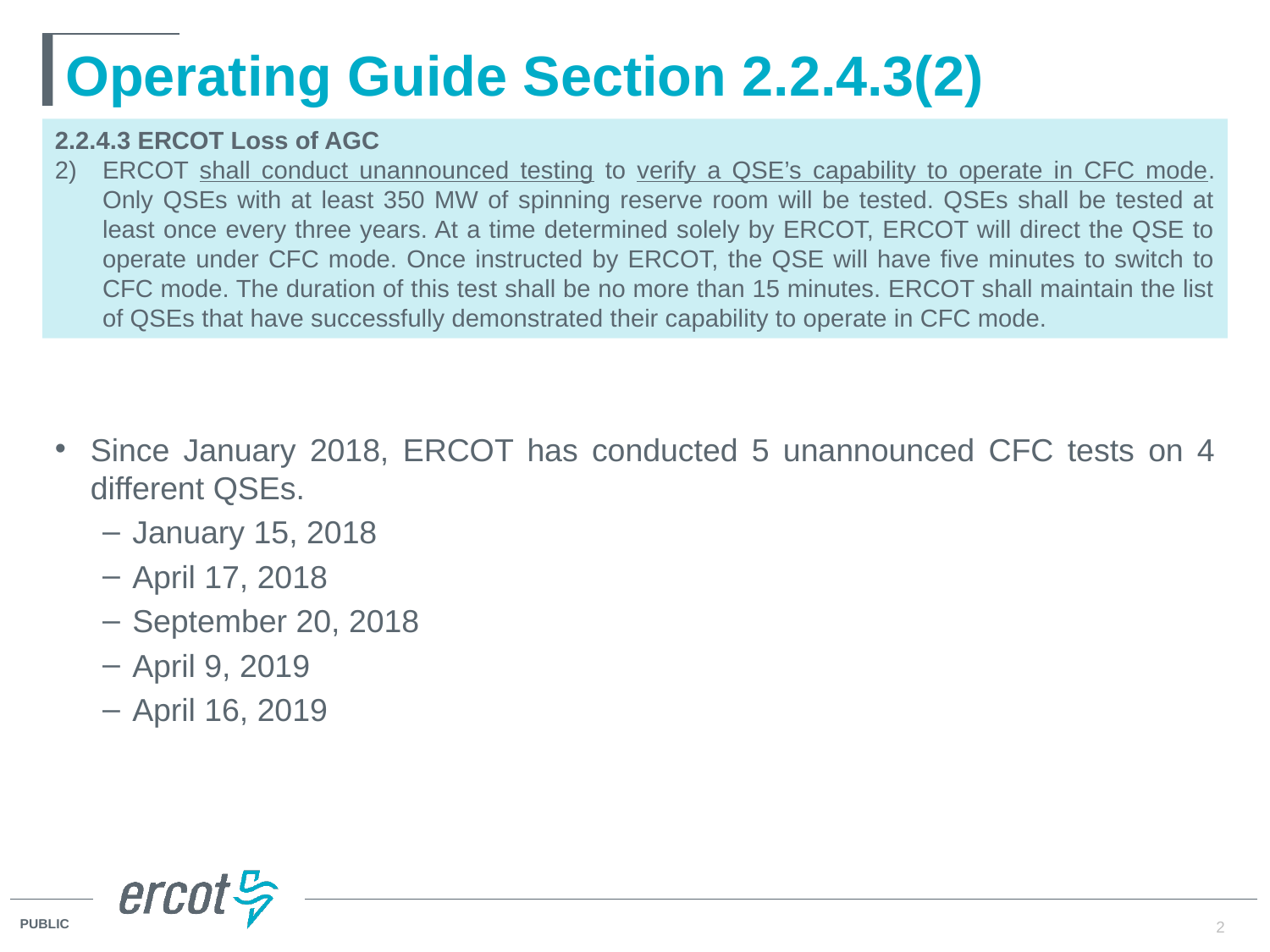

# Operating Guide Section 2.2.4.3(2)
2.2.4.3 ERCOT Loss of AGC
ERCOT shall conduct unannounced testing to verify a QSE’s capability to operate in CFC mode. Only QSEs with at least 350 MW of spinning reserve room will be tested. QSEs shall be tested at least once every three years. At a time determined solely by ERCOT, ERCOT will direct the QSE to operate under CFC mode. Once instructed by ERCOT, the QSE will have five minutes to switch to CFC mode. The duration of this test shall be no more than 15 minutes. ERCOT shall maintain the list of QSEs that have successfully demonstrated their capability to operate in CFC mode.
Since January 2018, ERCOT has conducted 5 unannounced CFC tests on 4 different QSEs.
January 15, 2018
April 17, 2018
September 20, 2018
April 9, 2019
April 16, 2019

2